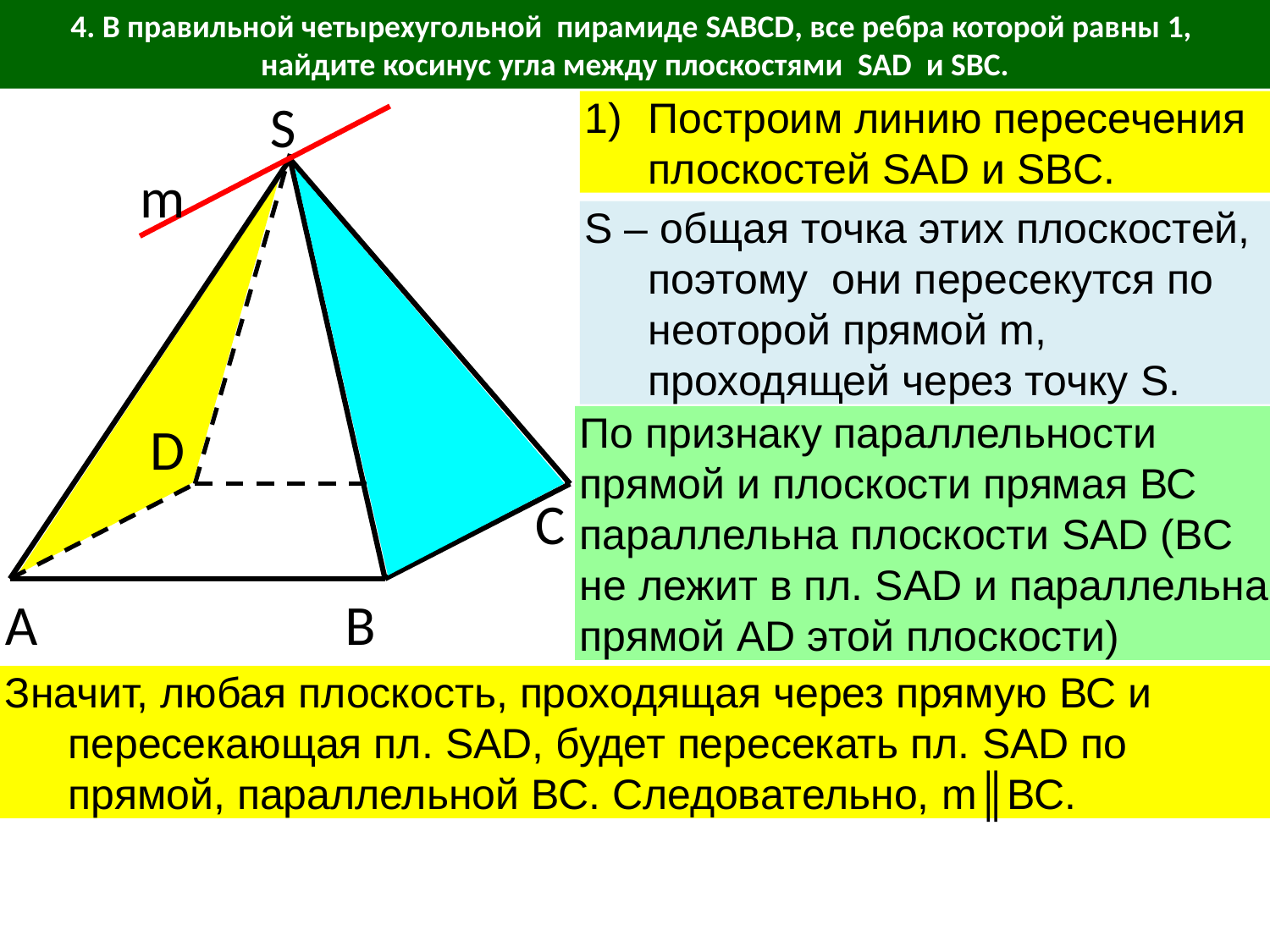

4. В правильной четырехугольной  пирамиде SABCD, все ребра которой равны 1,  найдите косинус угла между плоскостями  SAD  и SBC.
S
Построим линию пересечения плоскостей SAD и SBC.
m

S – общая точка этих плоскостей, поэтому  они пересекутся по неоторой прямой m, проходящей через точку S.
По признаку параллельности прямой и плоскости прямая ВС параллельна плоскости SAD (BC не лежит в пл. SAD и параллельна прямой AD этой плоскости)
D
C
A
В
Значит, любая плоскость, проходящая через прямую ВС и пересекающая пл. SAD, будет пересекать пл. SAD по прямой, параллельной ВС. Следовательно, m║ВС.